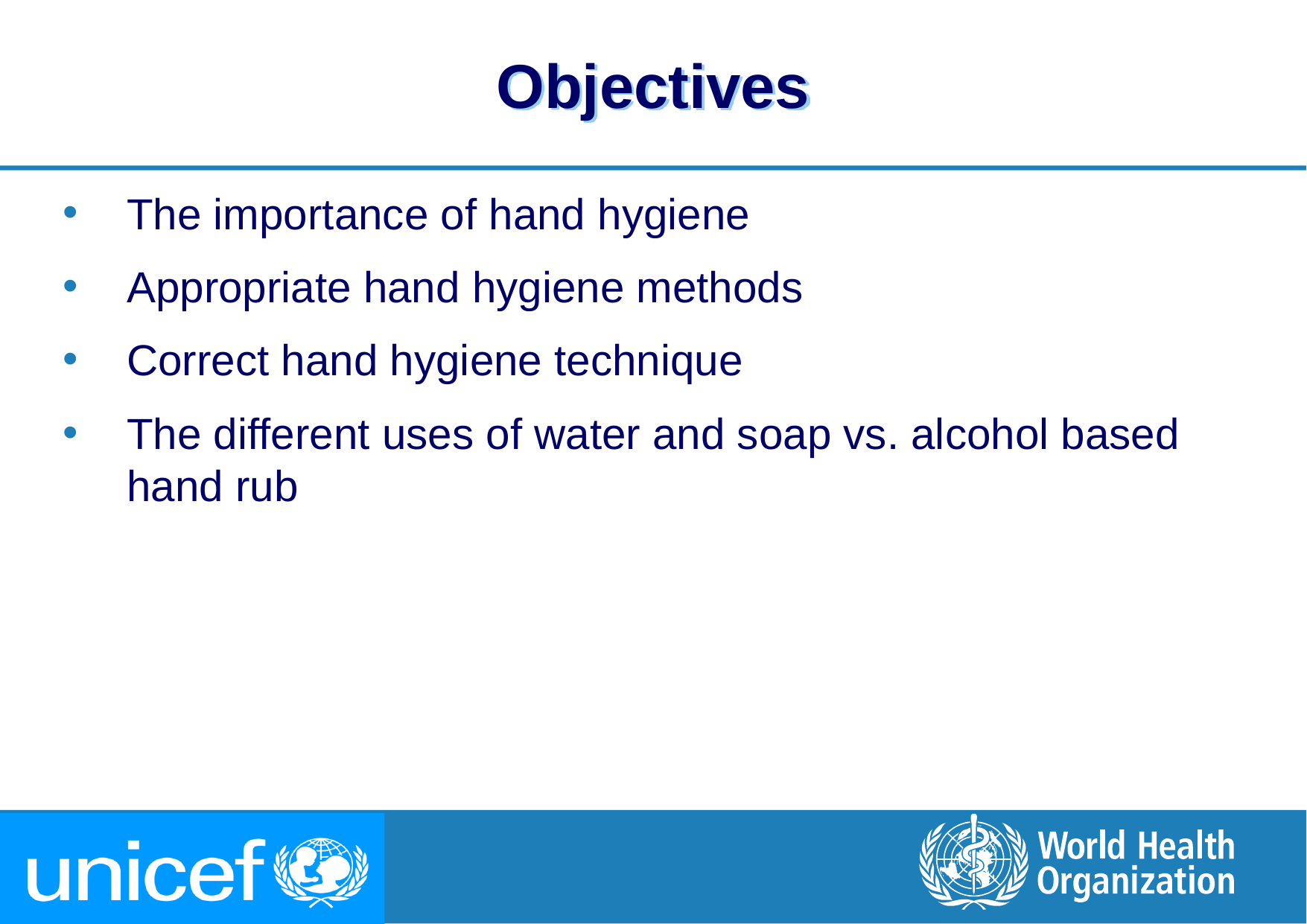

# Objectives
The importance of hand hygiene
Appropriate hand hygiene methods
Correct hand hygiene technique
The different uses of water and soap vs. alcohol based hand rub